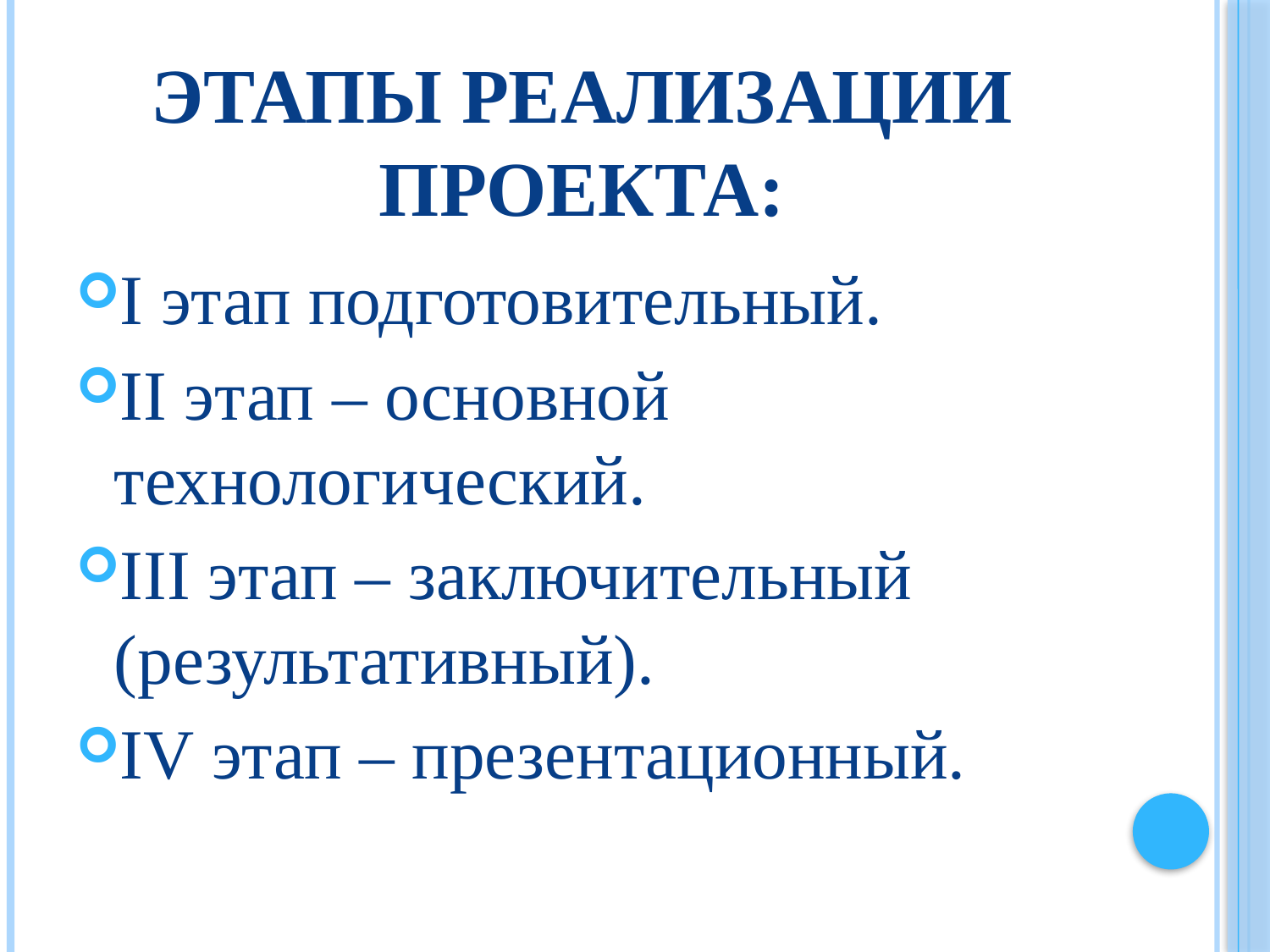

# Этапы реализации проекта:
I этап подготовительный.
II этап – основной технологический.
III этап – заключительный (результативный).
IV этап – презентационный.